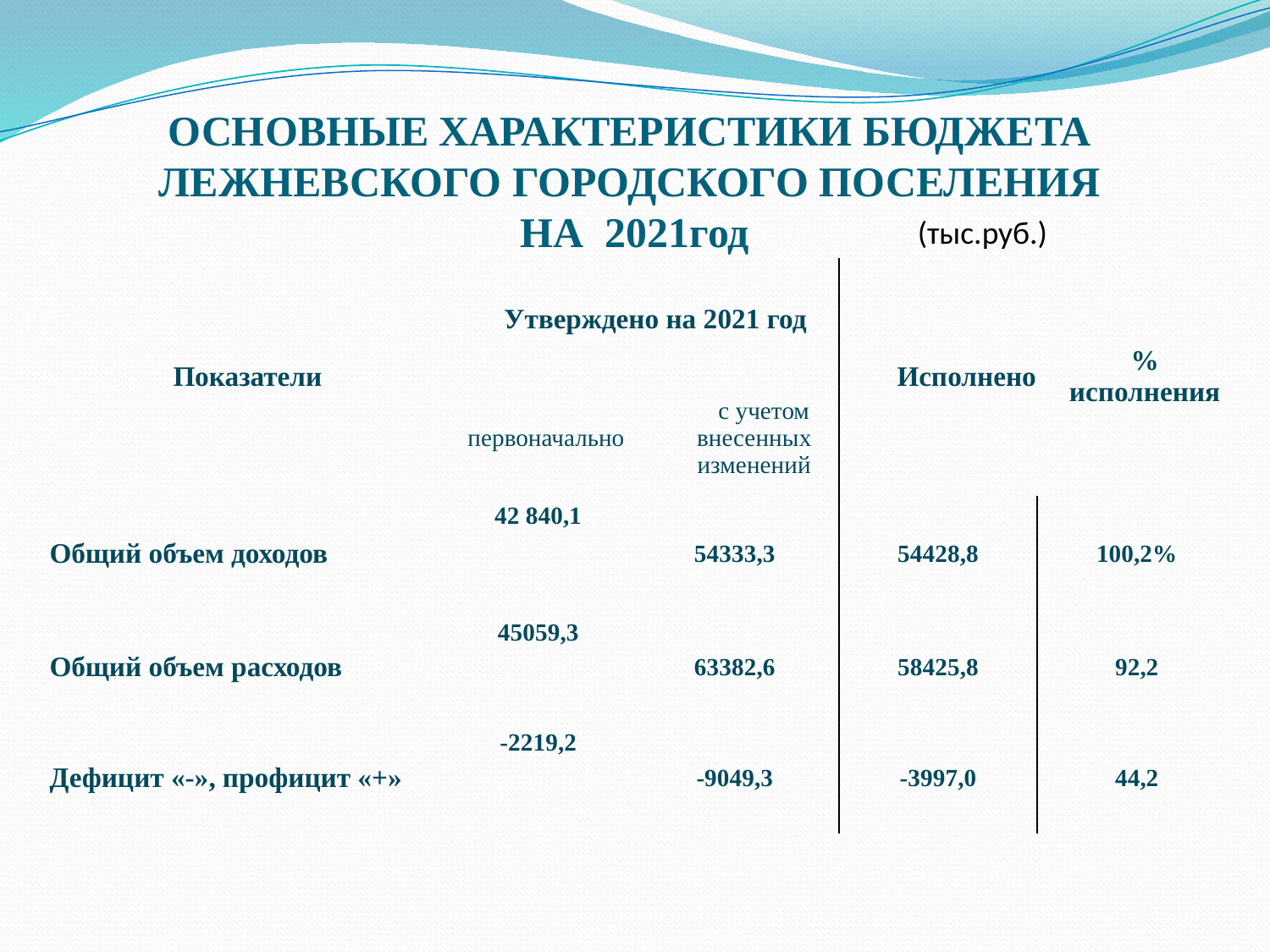

# ОСНОВНЫЕ ХАРАКТЕРИСТИКИ БЮДЖЕТА ЛЕЖНЕВСКОГО ГОРОДСКОГО ПОСЕЛЕНИЯ НА  2021год
(тыс.руб.)
| Показатели | Утверждено на 2021 год |  | Исполнено | % исполнения |
| --- | --- | --- | --- | --- |
|  | первоначально | с учетом внесенных изменений |  |  |
| Общий объем доходов | 42 840,1 | 54333,3 | 54428,8 | 100,2% |
| Общий объем расходов | 45059,3 | 63382,6 | 58425,8 | 92,2 |
| Дефицит «-», профицит «+» | -2219,2 | -9049,3 | -3997,0 | 44,2 |